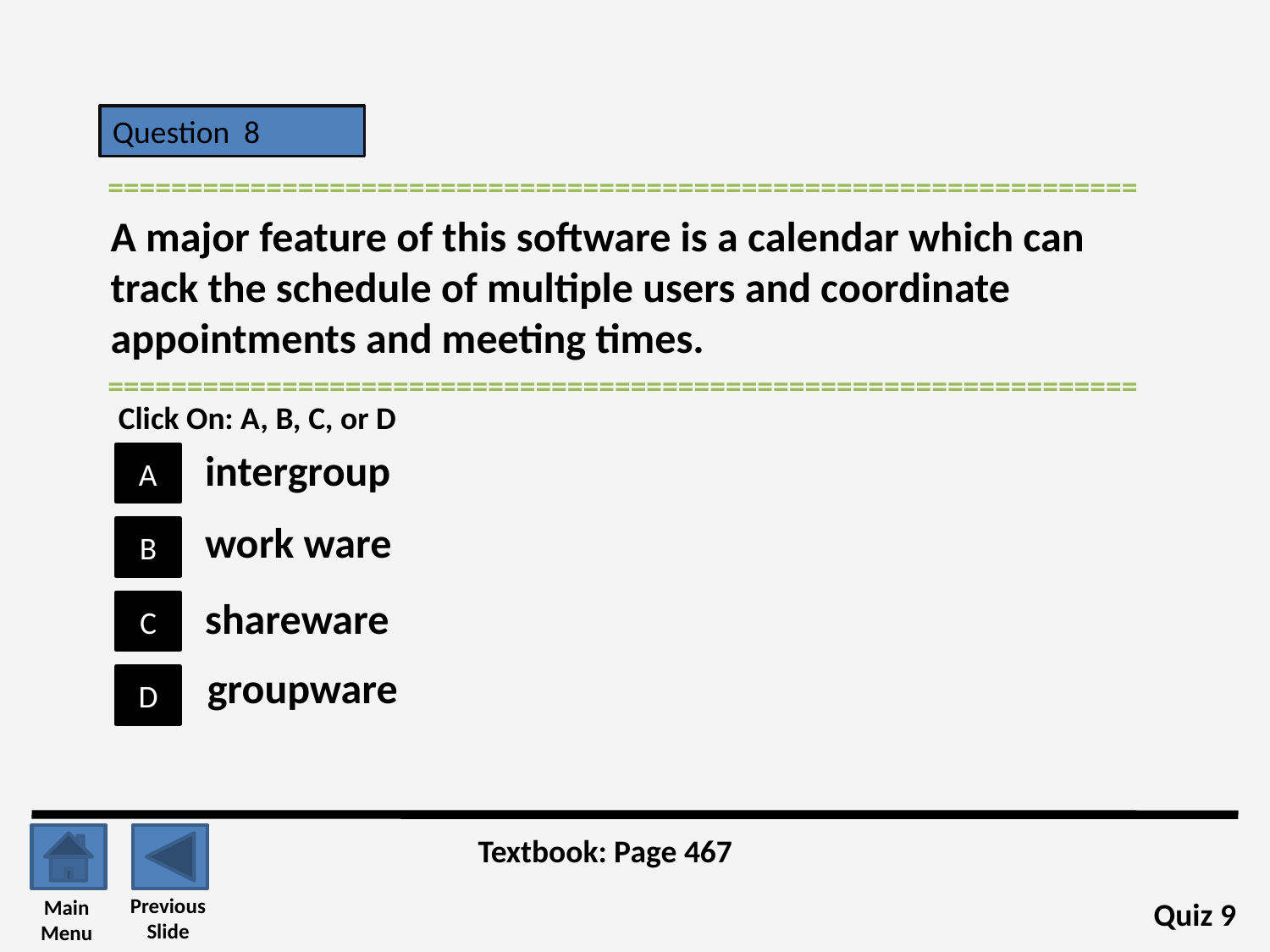

Question  8
=================================================================
A major feature of this software is a calendar which can track the schedule of multiple users and coordinate appointments and meeting times.
=================================================================
Click On: A, B, C, or D

intergroup
A
work ware
B
shareware
C
groupware
D

Textbook: Page 467
Previous
Slide
Main
Menu
Quiz 9